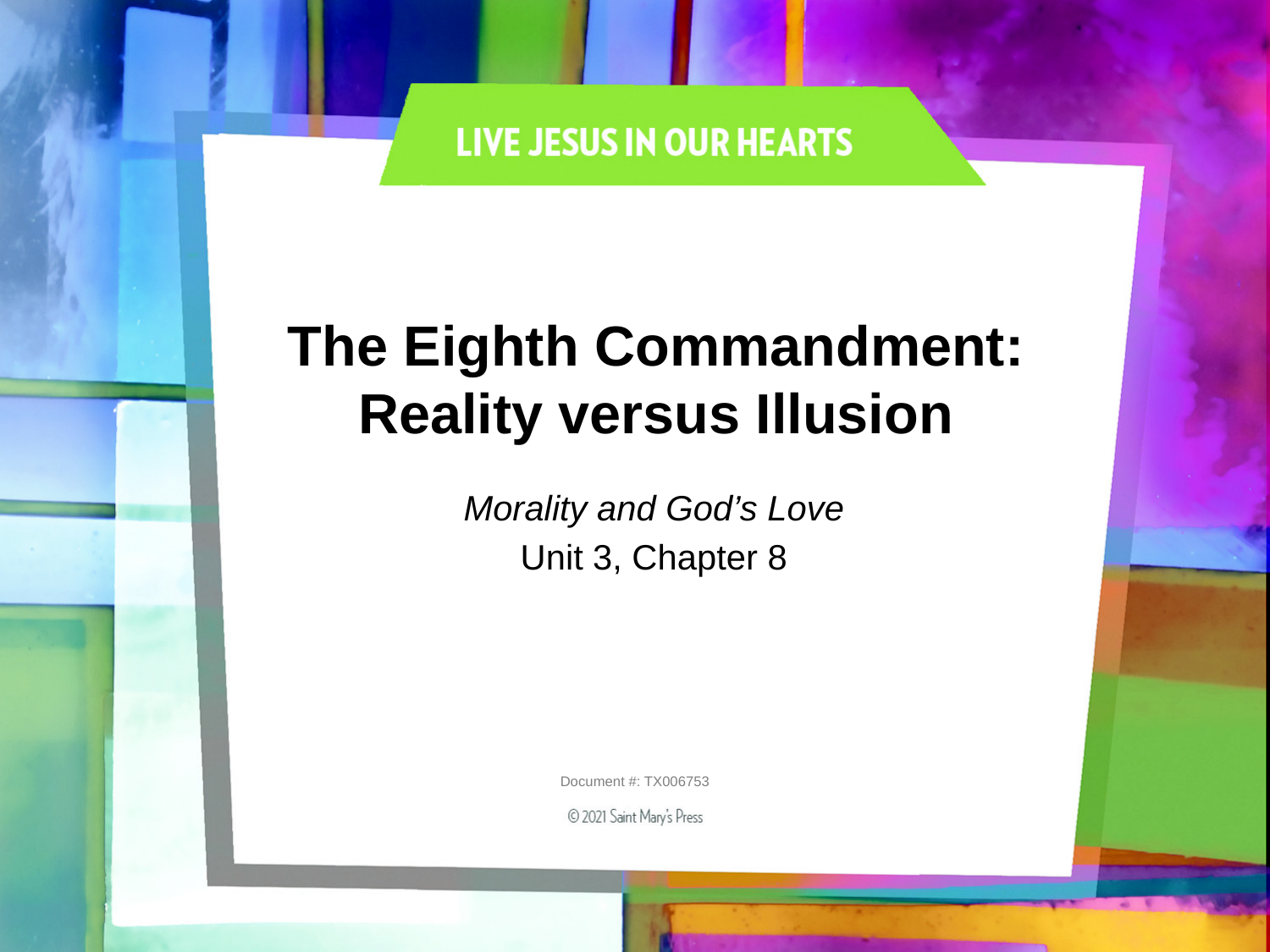

# The Eighth Commandment: Reality versus Illusion
Morality and God’s Love
Unit 3, Chapter 8
Document #: TX006753